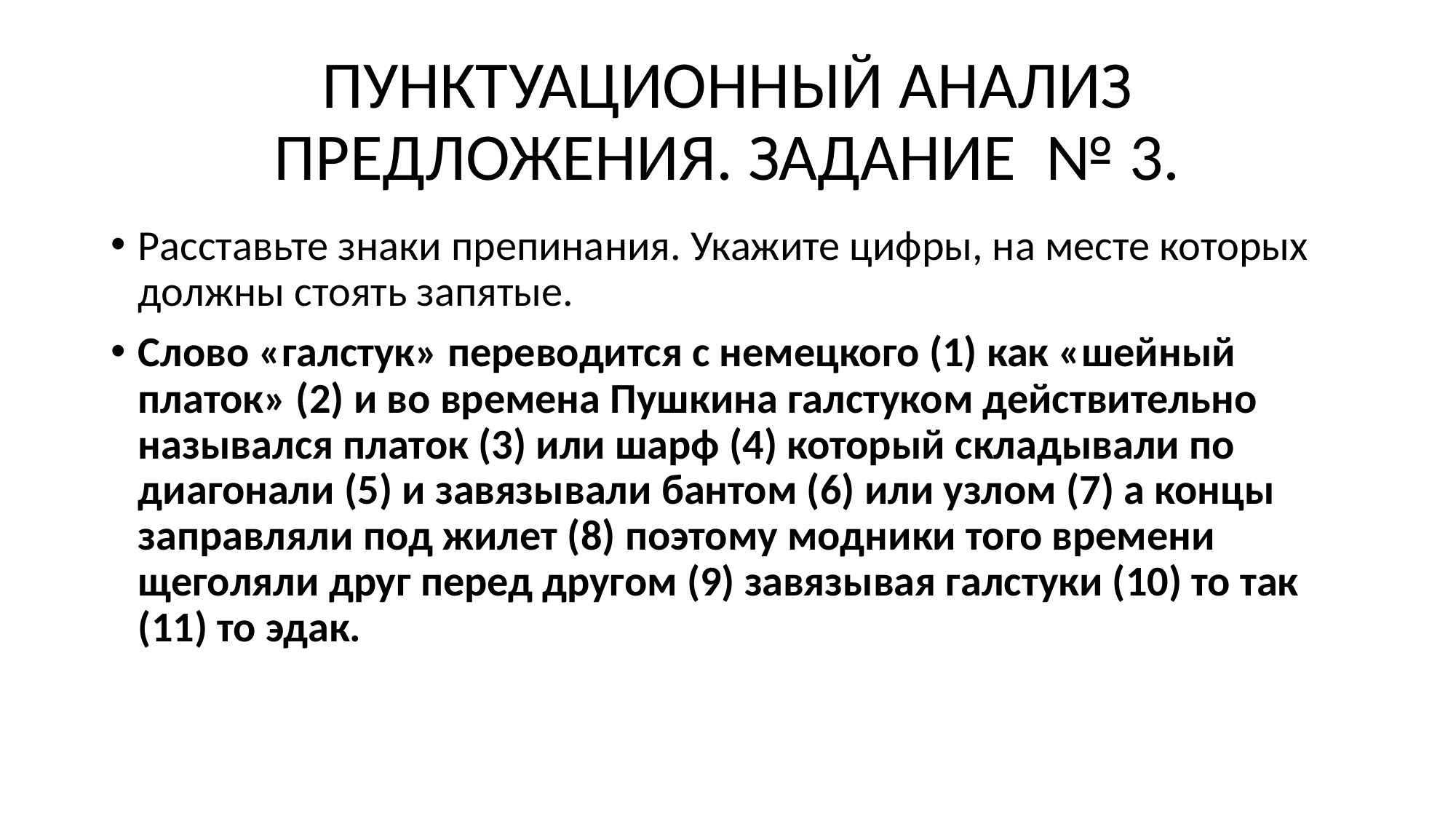

# ПУНКТУАЦИОННЫЙ АНАЛИЗ ПРЕДЛОЖЕНИЯ. ЗАДАНИЕ  № 3.
Расставьте знаки препинания. Укажите цифры, на месте которых должны стоять запятые.
Слово «галстук» переводится с немецкого (1) как «шейный платок» (2) и во времена Пушкина галстуком действительно назывался платок (3) или шарф (4) который складывали по диагонали (5) и завязывали бантом (6) или узлом (7) а концы заправляли под жилет (8) поэтому модники того времени щеголяли друг перед другом (9) завязывая галстуки (10) то так (11) то эдак.